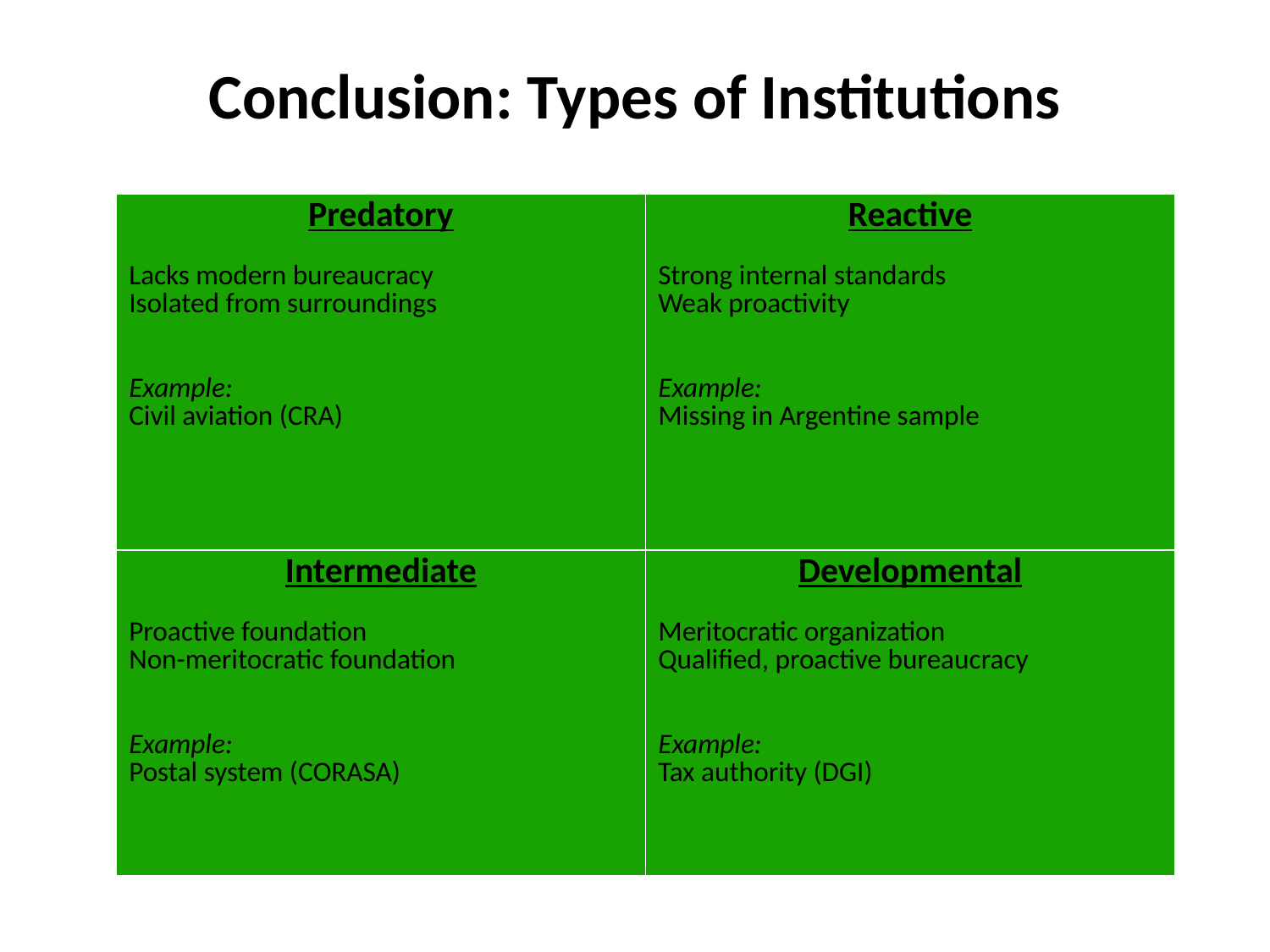

# Conclusion: Types of Institutions
| Predatory Lacks modern bureaucracy Isolated from surroundings Example: Civil aviation (CRA) | Reactive Strong internal standards Weak proactivity Example: Missing in Argentine sample |
| --- | --- |
| Intermediate Proactive foundation Non-meritocratic foundation Example: Postal system (CORASA) | Developmental Meritocratic organization Qualified, proactive bureaucracy Example: Tax authority (DGI) |